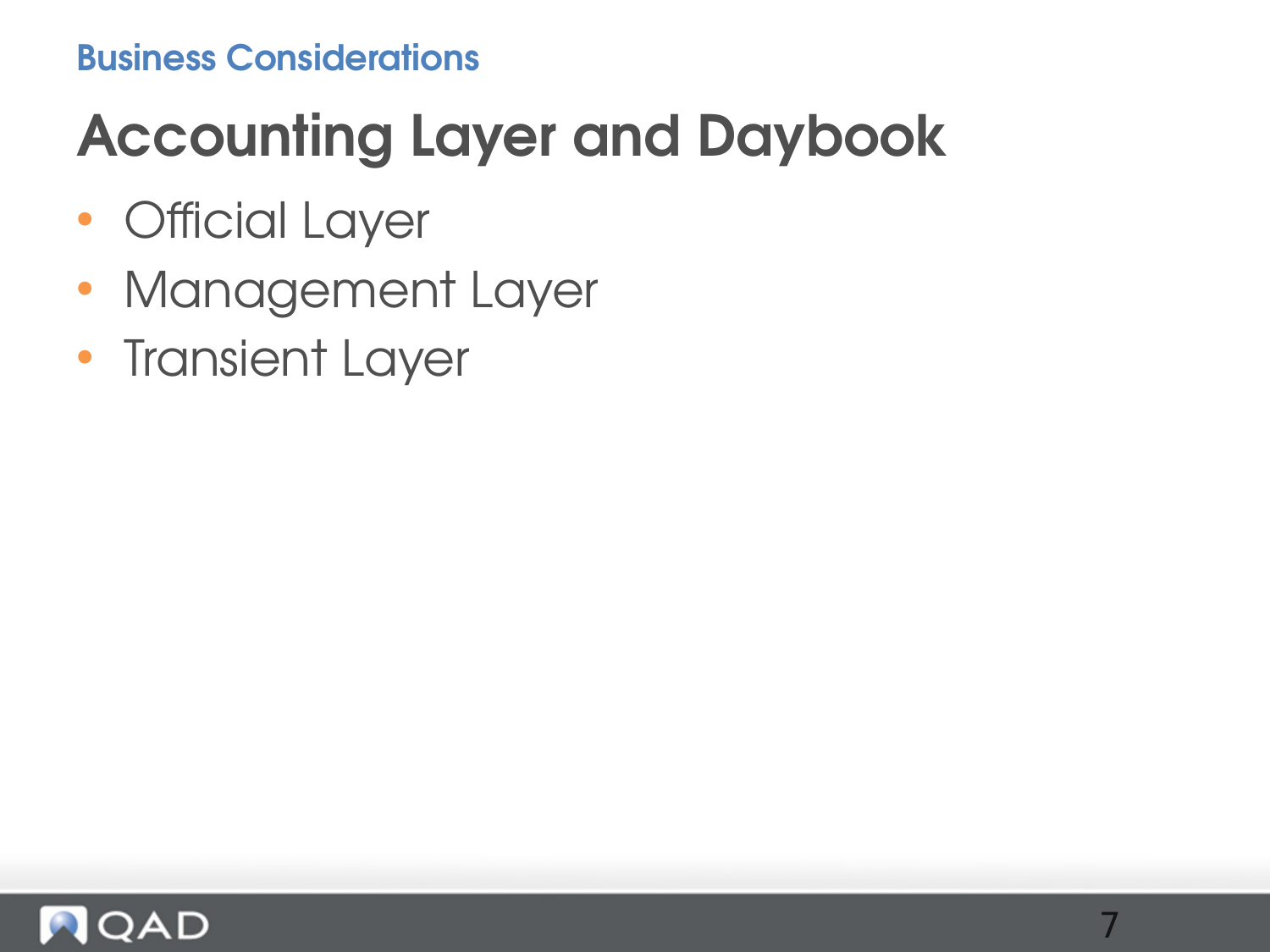

Business Considerations
# Accounting Layer and Daybook
Official Layer
Management Layer
Transient Layer
7